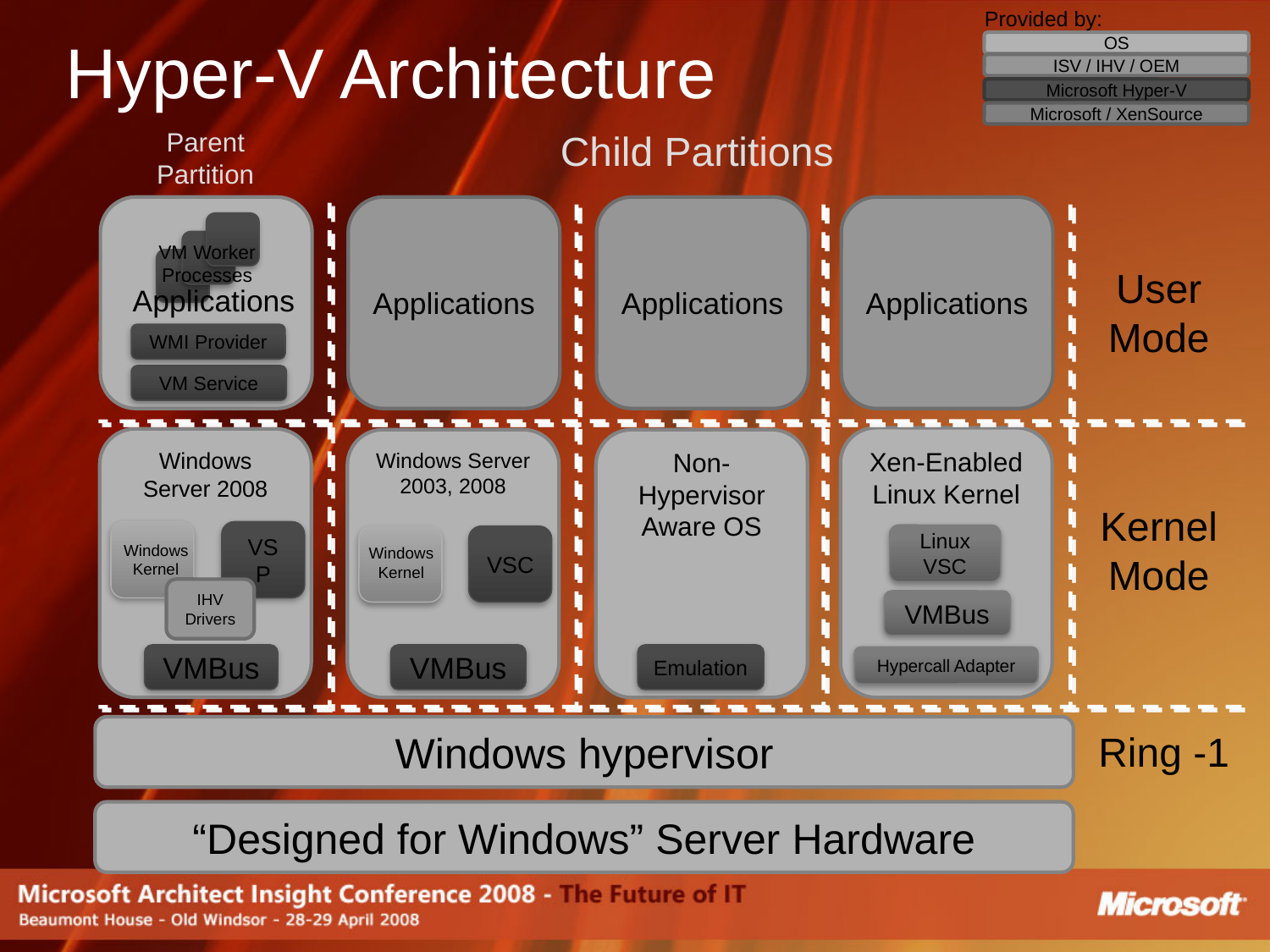

Provided by:
# Hyper-V Architecture
OS
ISV / IHV / OEM
Microsoft Hyper-V
Microsoft / XenSource
Parent Partition
Child Partitions

Applications
Applications
Applications

VM Worker Processes

User Mode
Applications
WMI Provider
VM Service

Xen-Enabled Linux Kernel
Linux VSC
Hypercall Adapter
Windows Server 2008
Windows Server 2003, 2008

Windows Kernel

VSC
Non-Hypervisor Aware OS
KernelMode
VSP

Windows Kernel
IHV Drivers
VMBus
VMBus
VMBus
Emulation

Windows hypervisor
Ring -1
“Designed for Windows” Server Hardware